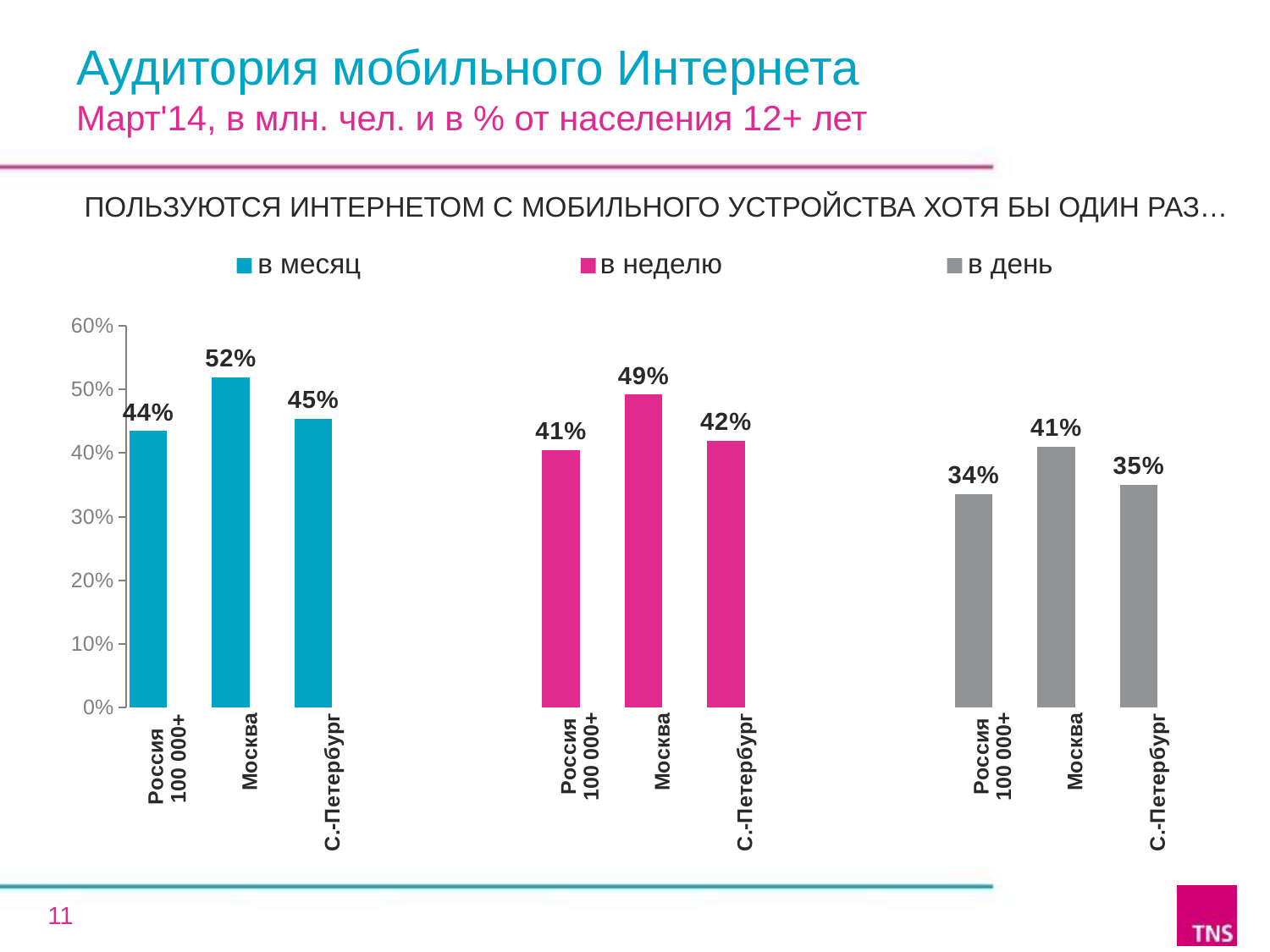

Аудитория мобильного Интернета
Март'14, в млн. чел. и в % от населения 12+ лет
ПОЛЬЗУЮТСЯ ИНТЕРНЕТОМ С МОБИЛЬНОГО УСТРОЙСТВА ХОТЯ БЫ ОДИН РАЗ…
в месяц
в неделю
в день

### Chart

| Category | % | 000 |
|---|---|---|
| Россия
100 000+ | 43.5 | 27.3213 |
| Москва | 51.9 | 5.5078000000000005 |
| С.-Петербург | 45.4 | 2.052499999999999 |
|  | None | None |
|  | None | None |
| Россия
100 000+ | 40.5 | 25.446199999999983 |
| Москва | 49.2 | 5.2277 |
| С.-Петербург | 41.9 | 1.8925999999999998 |
|  | None | None |
|  | None | None |
| Россия
100 000+ | 33.6 | 21.1355 |
| Москва | 41.0 | 4.3518 |
| С.-Петербург | 35.0 | 1.5793999999999995 |
11